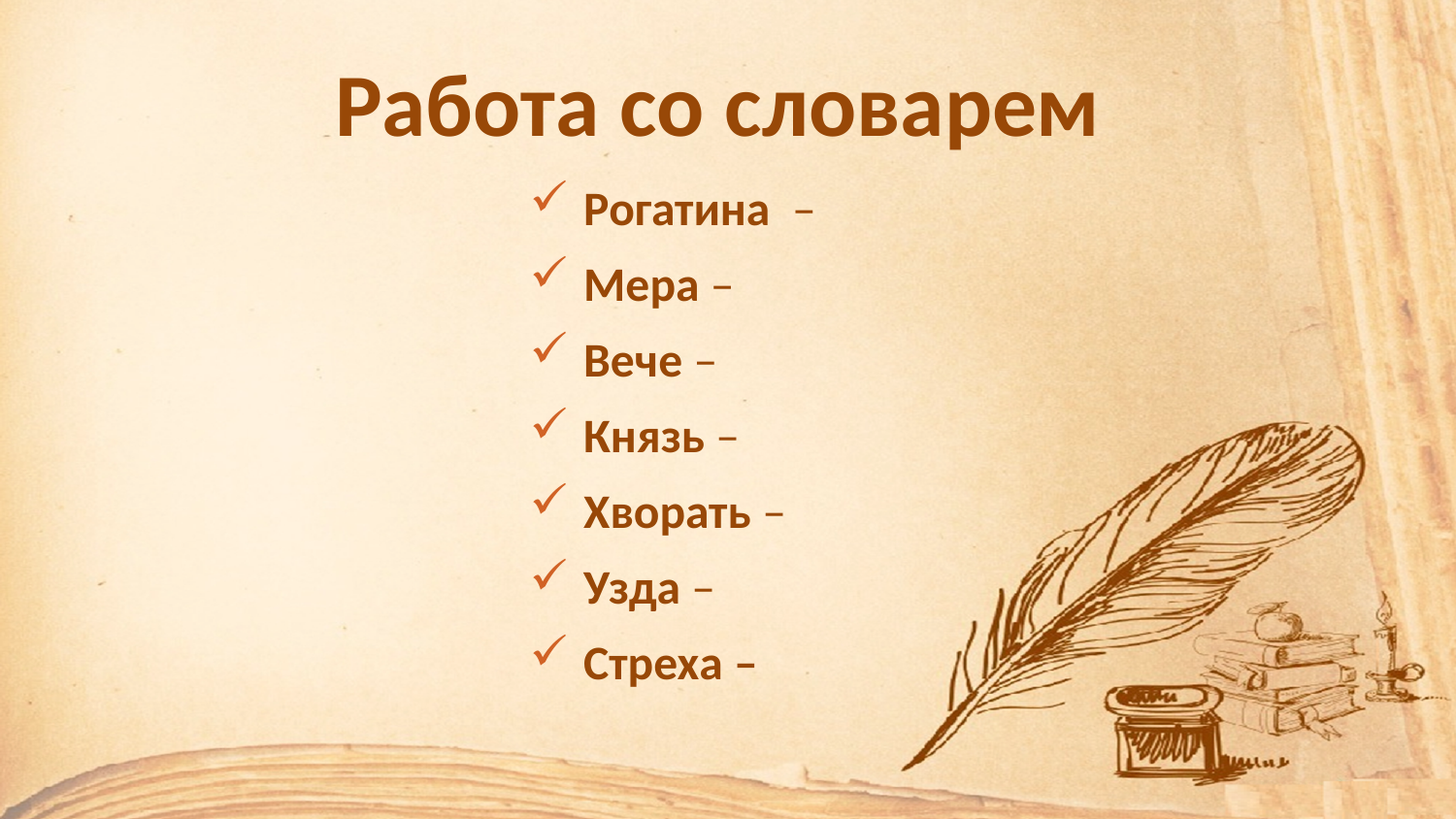

# Работа со словарем
Рогатина  –
Мера –
Вече –
Князь –
Хворать –
Узда –
Стреха –